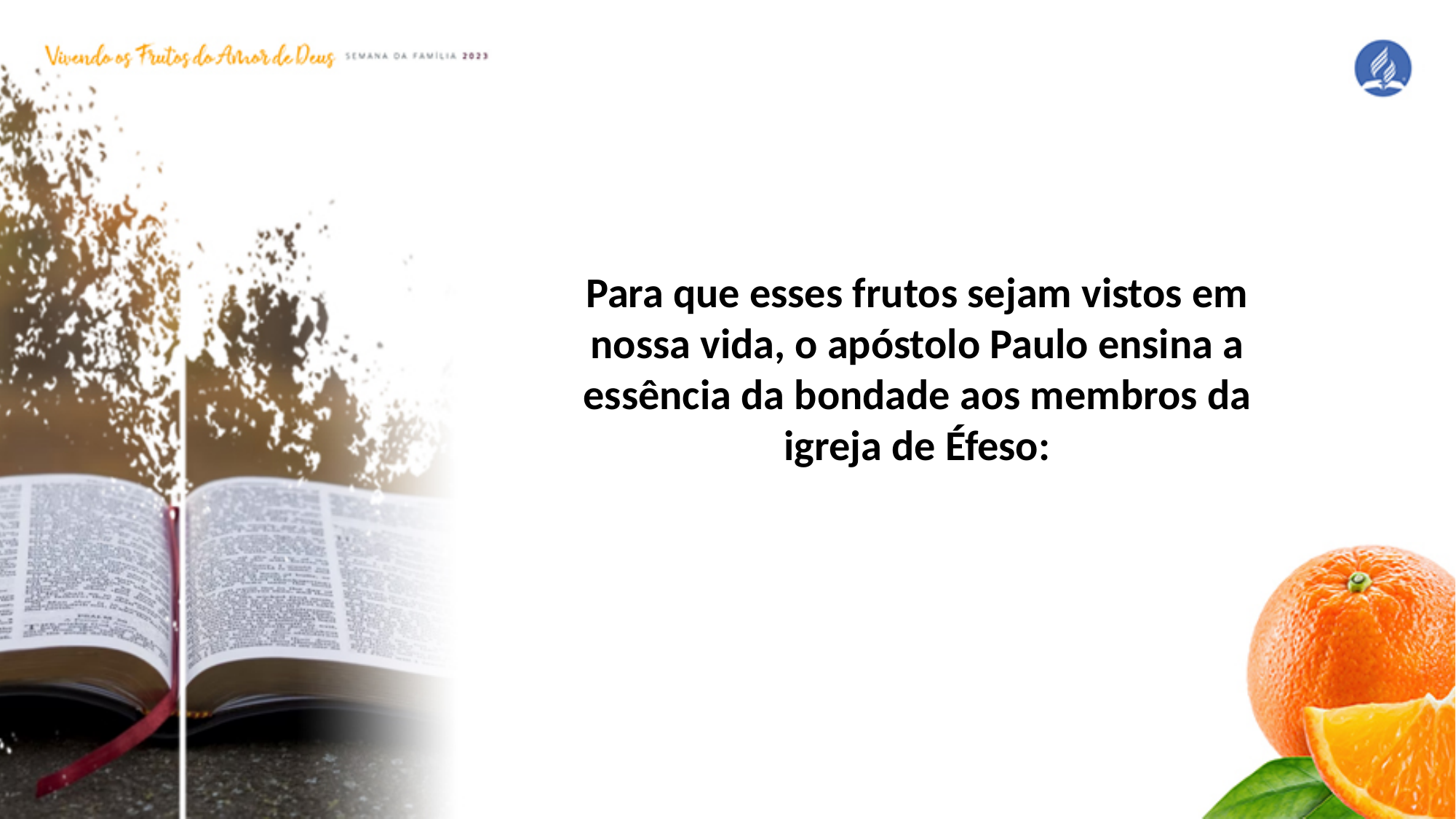

Para que esses frutos sejam vistos em nossa vida, o apóstolo Paulo ensina a essência da bondade aos membros da igreja de Éfeso: